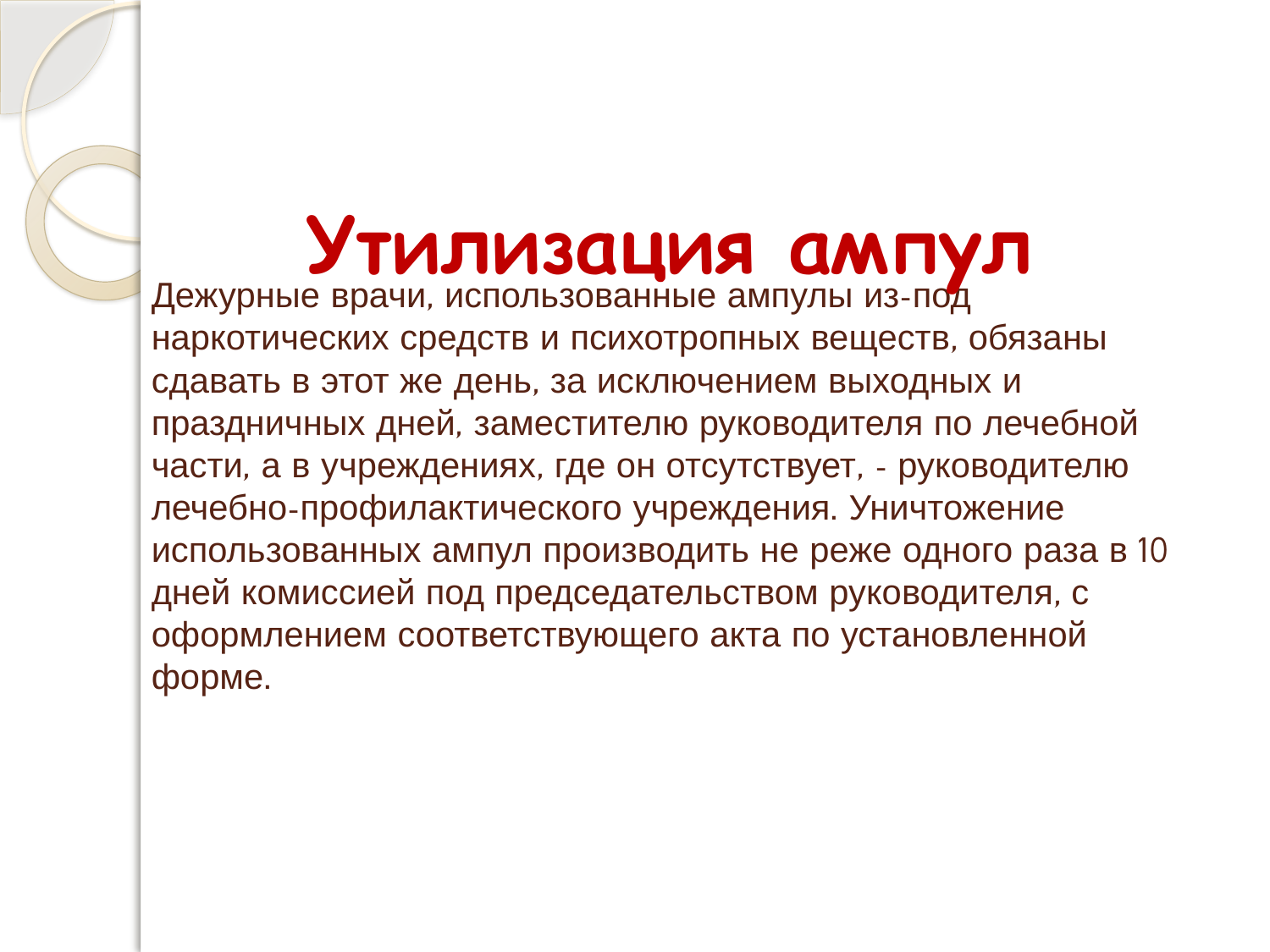

Утилизация ампул
# Дежурные врачи, использованные ампулы из-под наркотических средств и психотропных веществ, обязаны сдавать в этот же день, за исключением выходных и праздничных дней, заместителю руководителя по лечебной части, а в учреждениях, где он отсутствует, - руководителю лечебно-профилактического учреждения. Уничтожение использованных ампул производить не реже одного раза в 10 дней комиссией под председательством руководителя, с оформлением соответствующего акта по установленной форме.